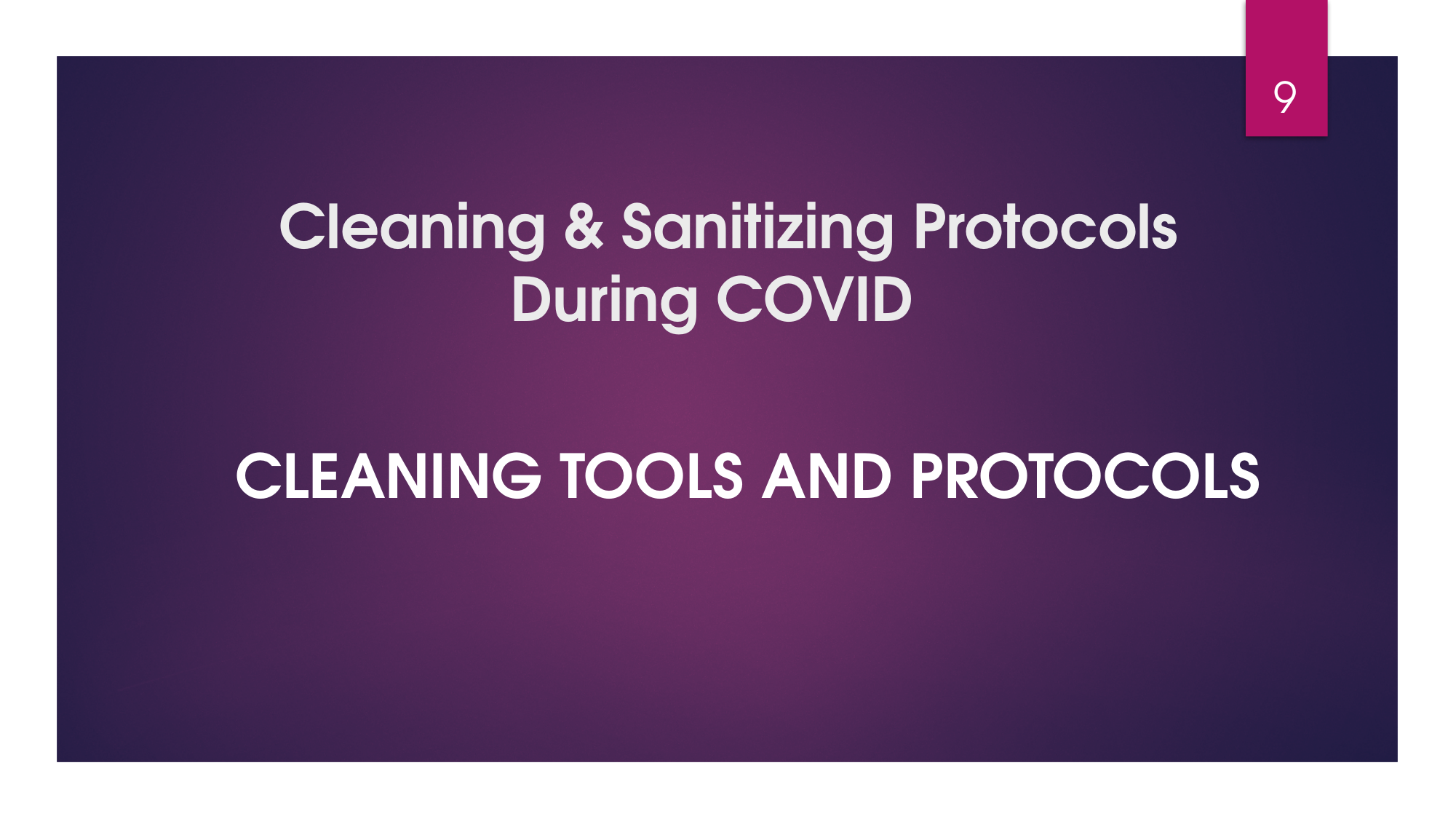

9
# Cleaning & Sanitizing Protocols During COVID

CLEANING TOOLS AND PROTOCOLS